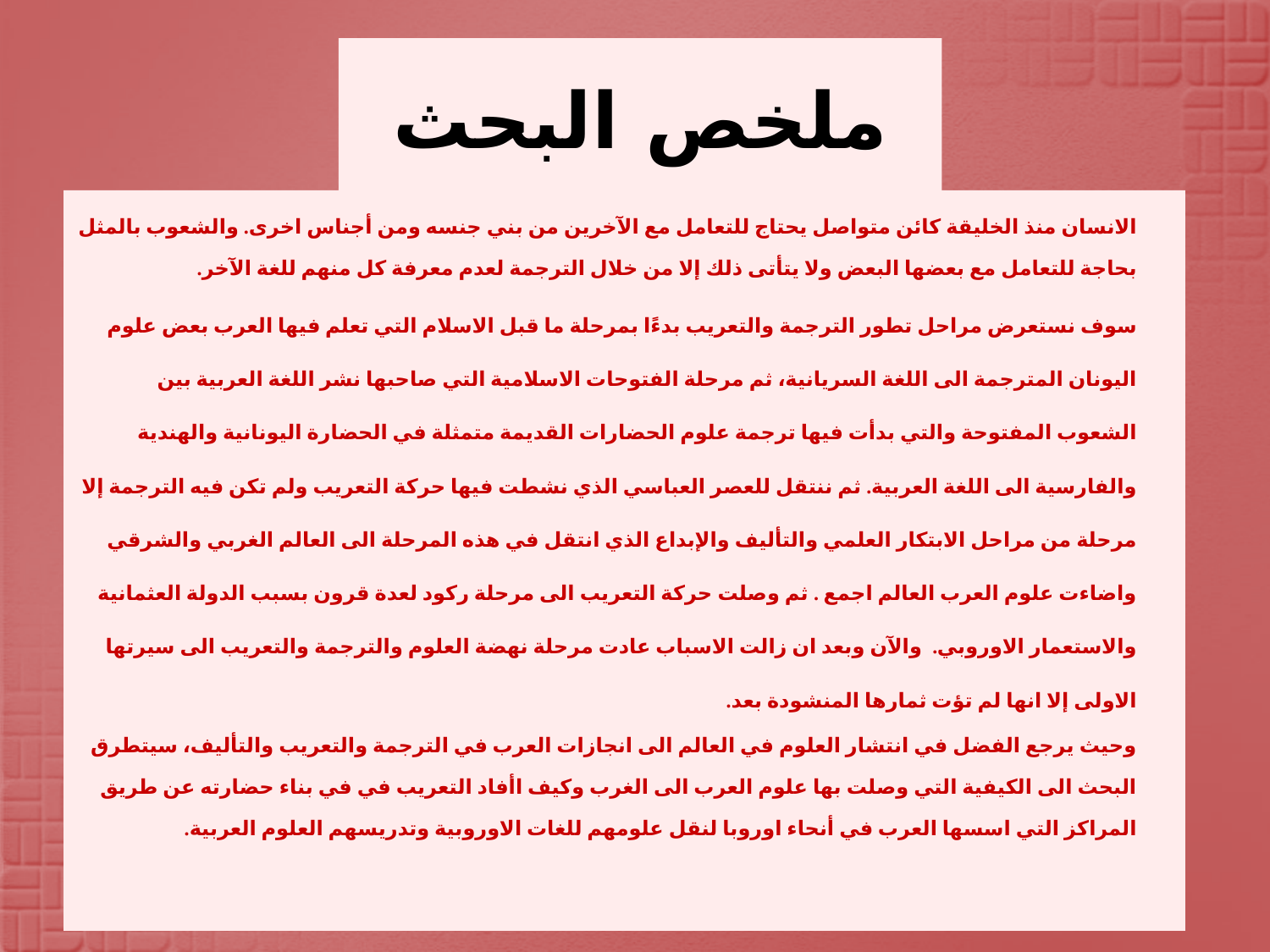

# ملخص البحث
الانسان منذ الخليقة كائن متواصل يحتاج للتعامل مع الآخرين من بني جنسه ومن أجناس اخرى. والشعوب بالمثل بحاجة للتعامل مع بعضها البعض ولا يتأتى ذلك إلا من خلال الترجمة لعدم معرفة كل منهم للغة الآخر.
سوف نستعرض مراحل تطور الترجمة والتعريب بدءًا بمرحلة ما قبل الاسلام التي تعلم فيها العرب بعض علوم اليونان المترجمة الى اللغة السريانية، ثم مرحلة الفتوحات الاسلامية التي صاحبها نشر اللغة العربية بين الشعوب المفتوحة والتي بدأت فيها ترجمة علوم الحضارات القديمة متمثلة في الحضارة اليونانية والهندية والفارسية الى اللغة العربية. ثم ننتقل للعصر العباسي الذي نشطت فيها حركة التعريب ولم تكن فيه الترجمة إلا مرحلة من مراحل الابتكار العلمي والتأليف والإبداع الذي انتقل في هذه المرحلة الى العالم الغربي والشرقي واضاءت علوم العرب العالم اجمع . ثم وصلت حركة التعريب الى مرحلة ركود لعدة قرون بسبب الدولة العثمانية والاستعمار الاوروبي.  والآن وبعد ان زالت الاسباب عادت مرحلة نهضة العلوم والترجمة والتعريب الى سيرتها الاولى إلا انها لم تؤت ثمارها المنشودة بعد.
وحيث يرجع الفضل في انتشار العلوم في العالم الى انجازات العرب في الترجمة والتعريب والتأليف، سيتطرق البحث الى الكيفية التي وصلت بها علوم العرب الى الغرب وكيف اأفاد التعريب في في بناء حضارته عن طريق المراكز التي اسسها العرب في أنحاء اوروبا لنقل علومهم للغات الاوروبية وتدريسهم العلوم العربية.